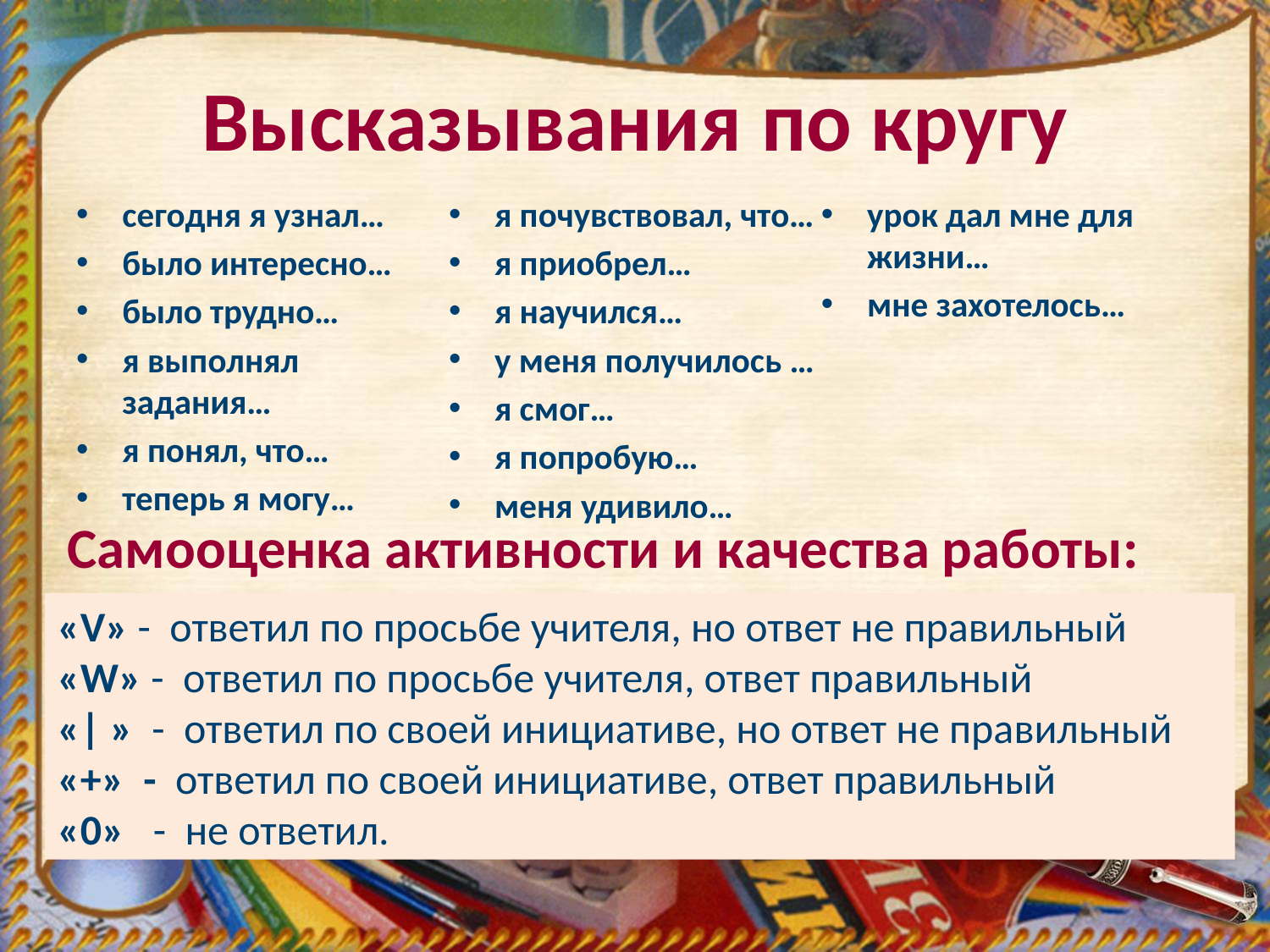

# Высказывания по кругу
сегодня я узнал…
было интересно…
было трудно…
я выполнял задания…
я понял, что…
теперь я могу…
я почувствовал, что…
я приобрел…
я научился…
у меня получилось …
я смог…
я попробую…
меня удивило…
урок дал мне для жизни…
мне захотелось…

Самооценка активности и качества работы:
«V» -  ответил по просьбе учителя, но ответ не правильный
«W» -  ответил по просьбе учителя, ответ правильный
«| »  -  ответил по своей инициативе, но ответ не правильный
«+»  -  ответил по своей инициативе, ответ правильный
«0»   -  не ответил.